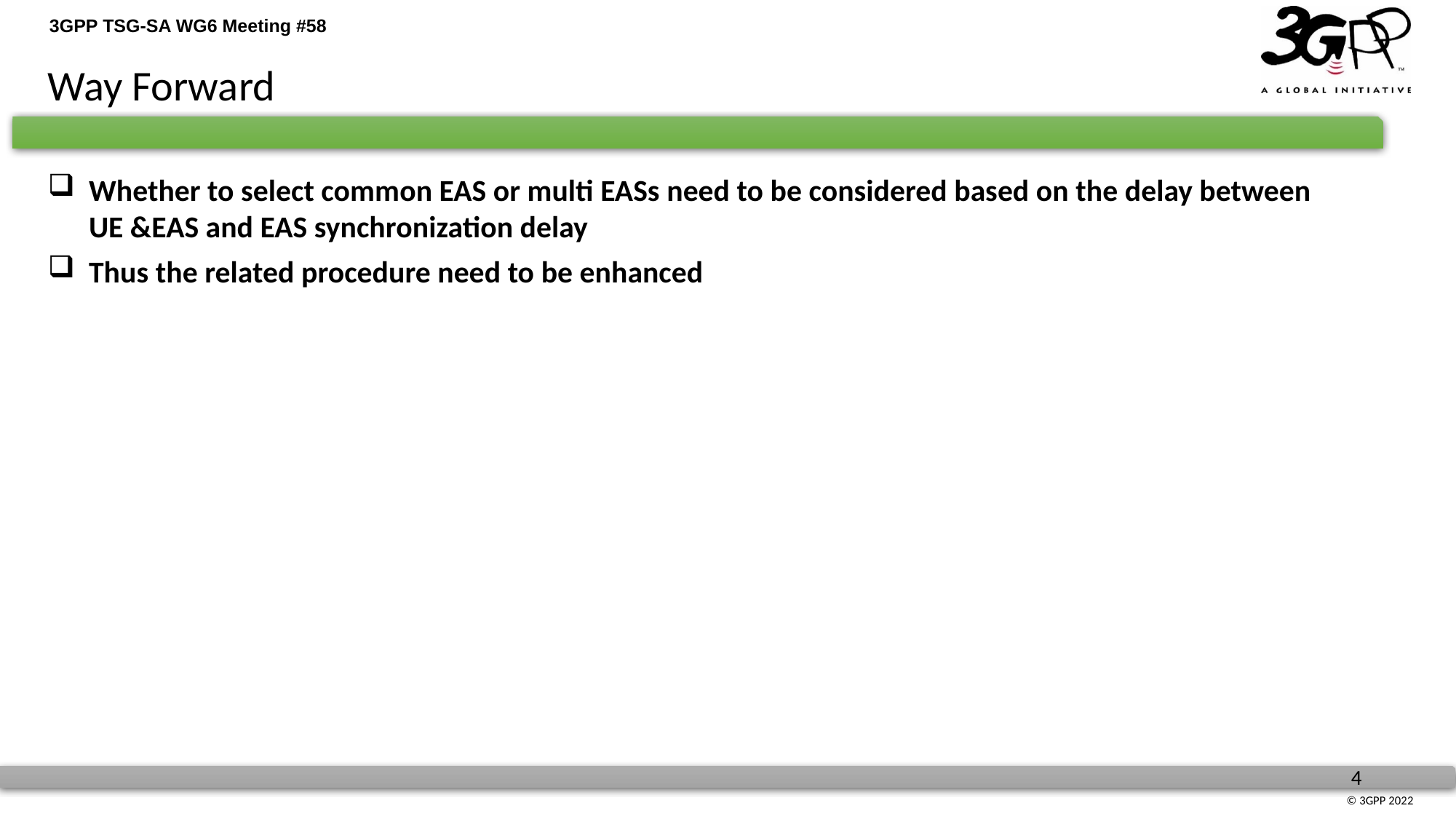

Way Forward
Whether to select common EAS or multi EASs need to be considered based on the delay between UE &EAS and EAS synchronization delay
Thus the related procedure need to be enhanced